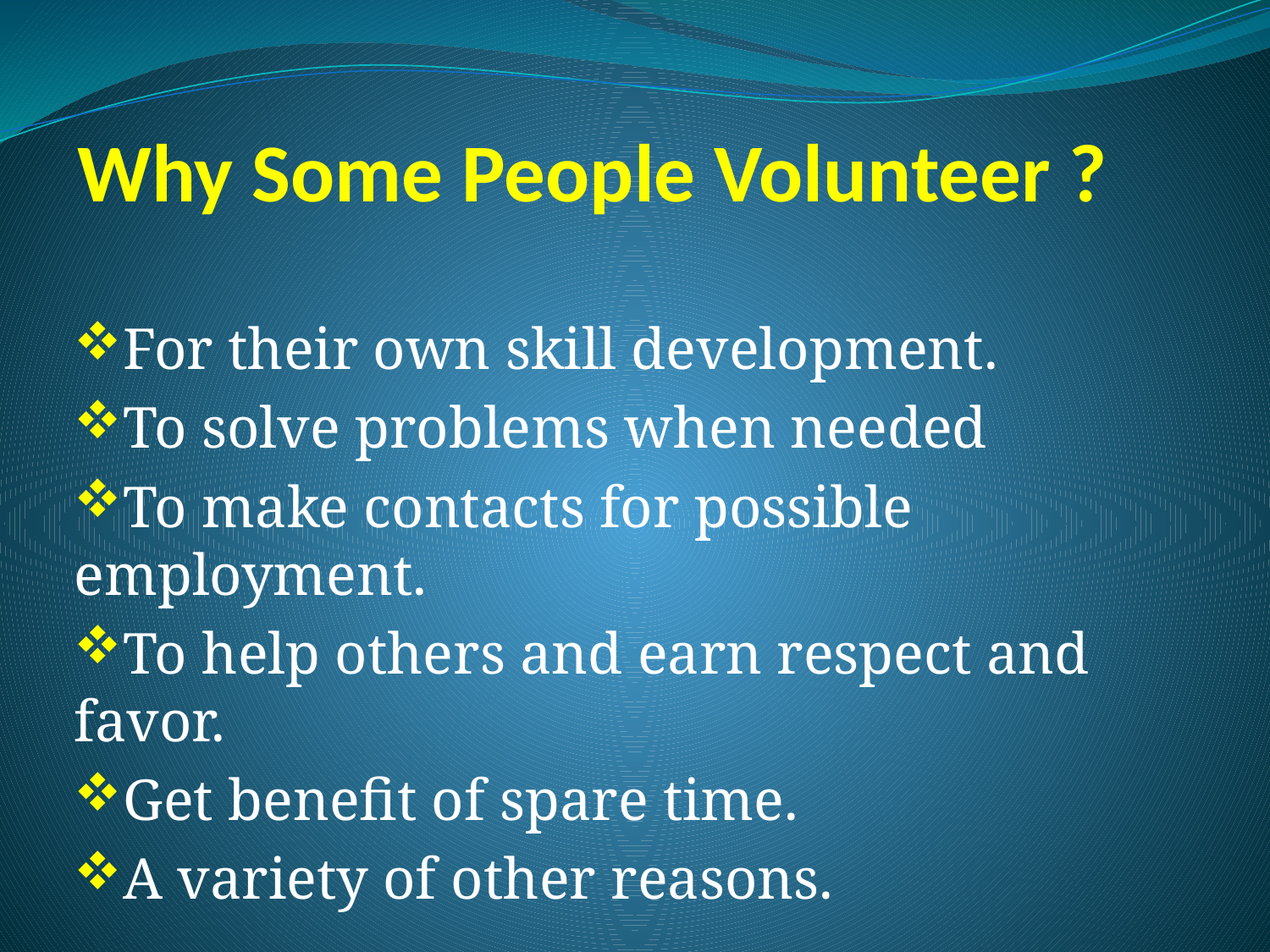

# Why Some People Volunteer ?
For their own skill development.
To solve problems when needed
To make contacts for possible         employment.
To help others and earn respect and favor.
Get benefit of spare time.
A variety of other reasons.